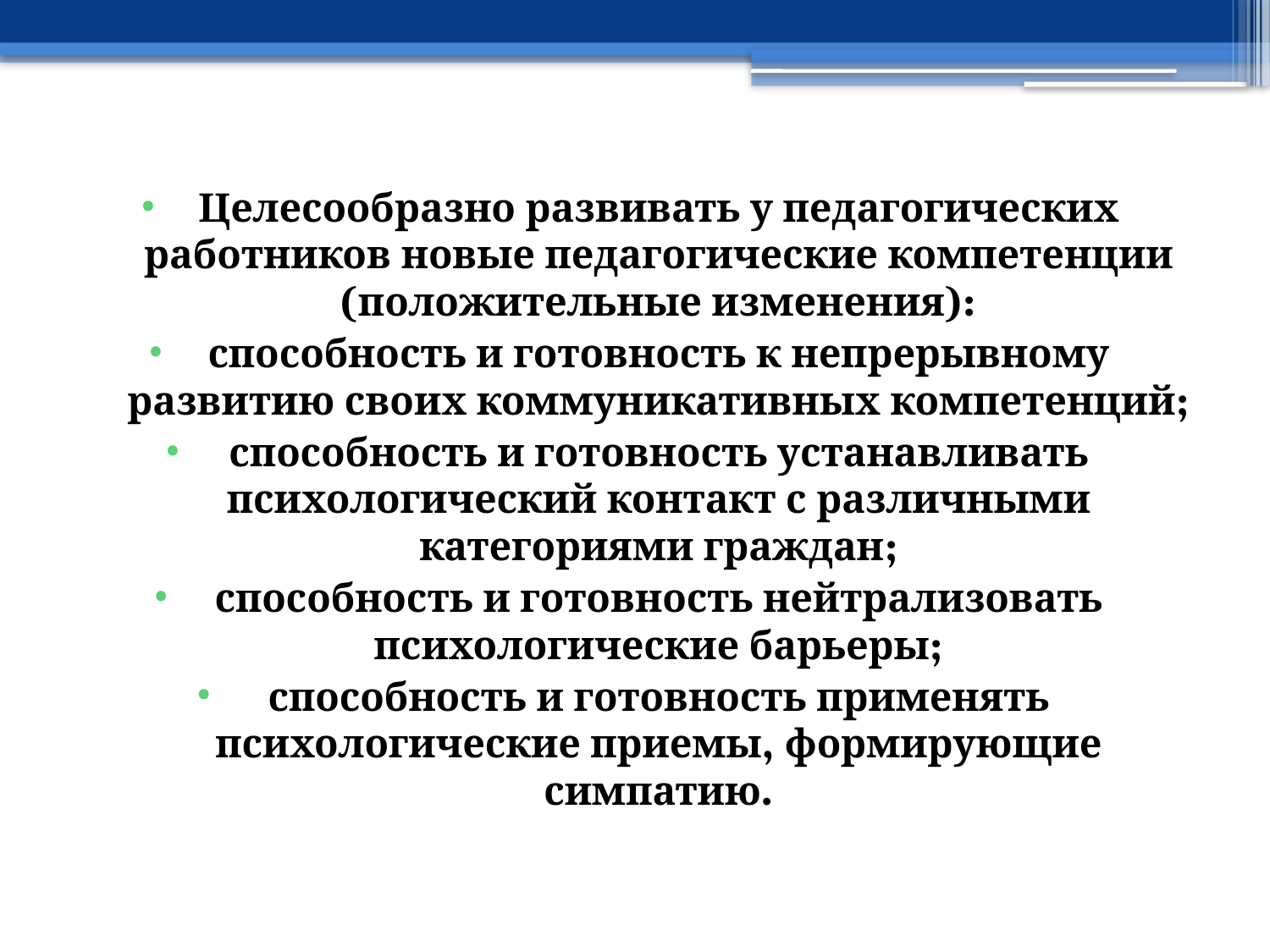

#
Целесообразно развивать у педагогических работников новые педагогические компетенции (положительные изменения):
способность и готовность к непрерывному развитию своих коммуникативных компетенций;
способность и готовность устанавливать психологический контакт с различными категориями граждан;
способность и готовность нейтрализовать психологические барьеры;
способность и готовность применять психологические приемы, формирующие симпатию.